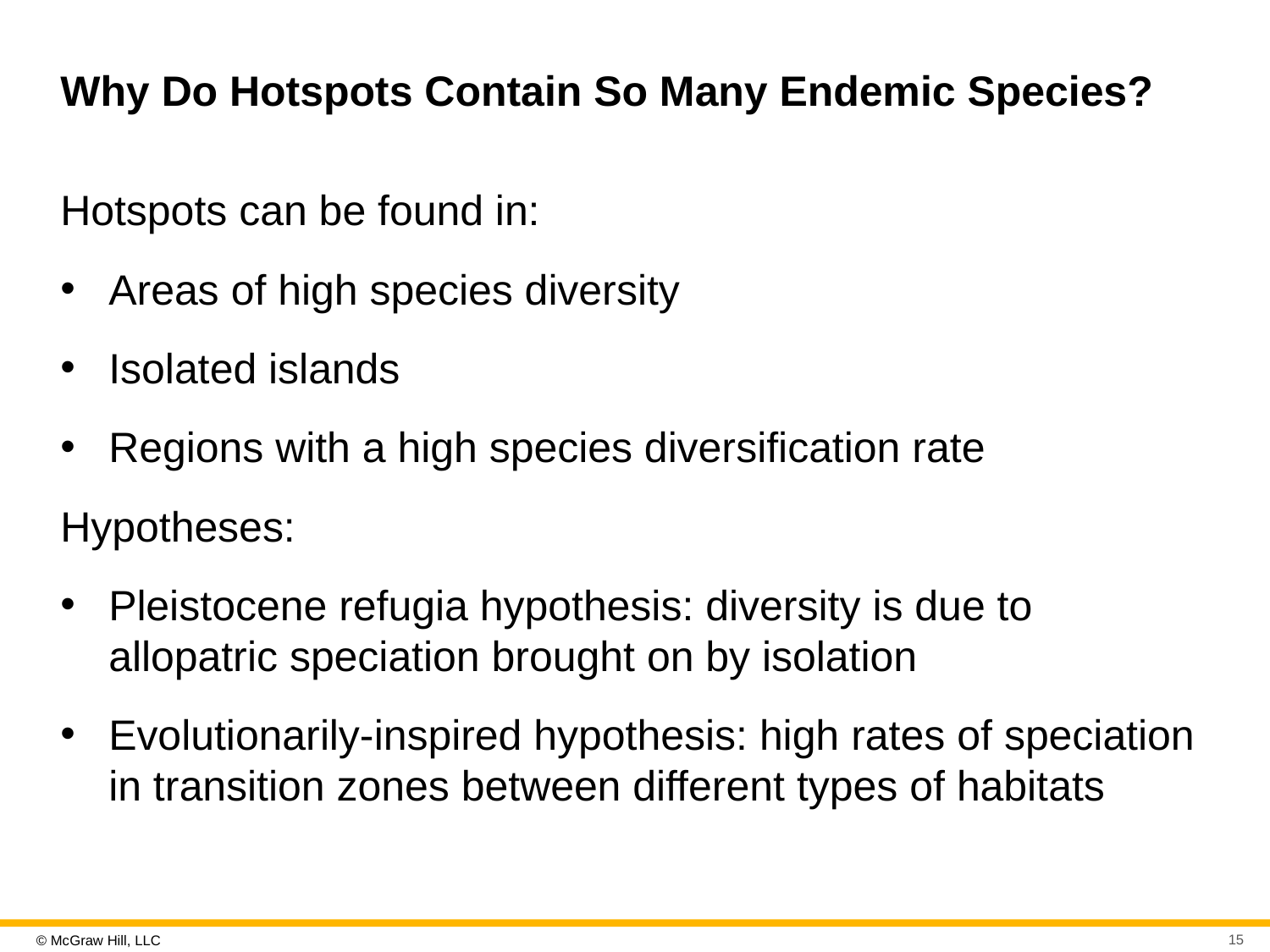

# Why Do Hotspots Contain So Many Endemic Species?
Hotspots can be found in:
Areas of high species diversity
Isolated islands
Regions with a high species diversification rate
Hypotheses:
Pleistocene refugia hypothesis: diversity is due to allopatric speciation brought on by isolation
Evolutionarily-inspired hypothesis: high rates of speciation in transition zones between different types of habitats
15